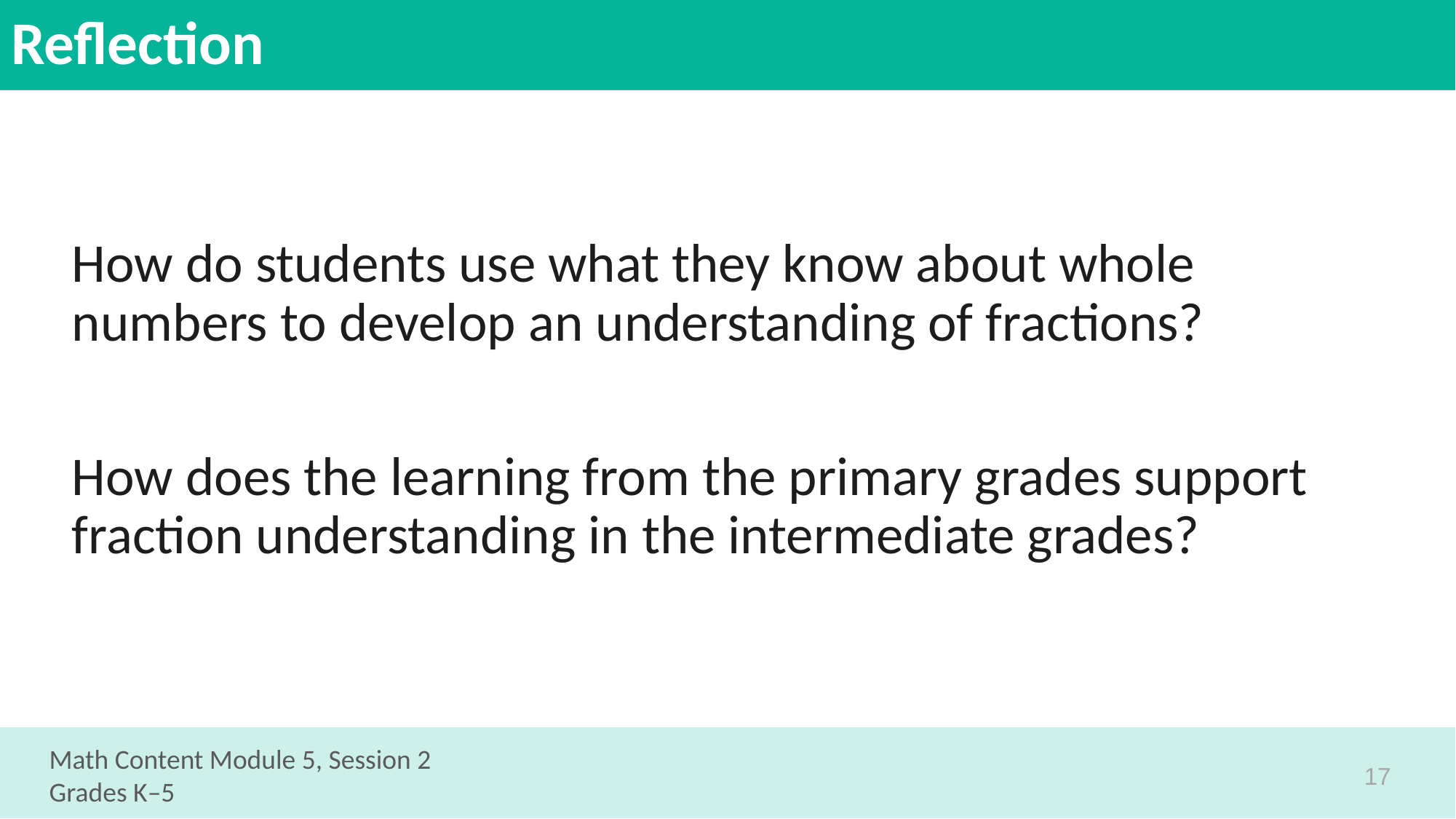

# Reflection
How do students use what they know about whole numbers to develop an understanding of fractions?

How does the learning from the primary grades support fraction understanding in the intermediate grades?
Math Content Module 5, Session 2
Grades K–5
17